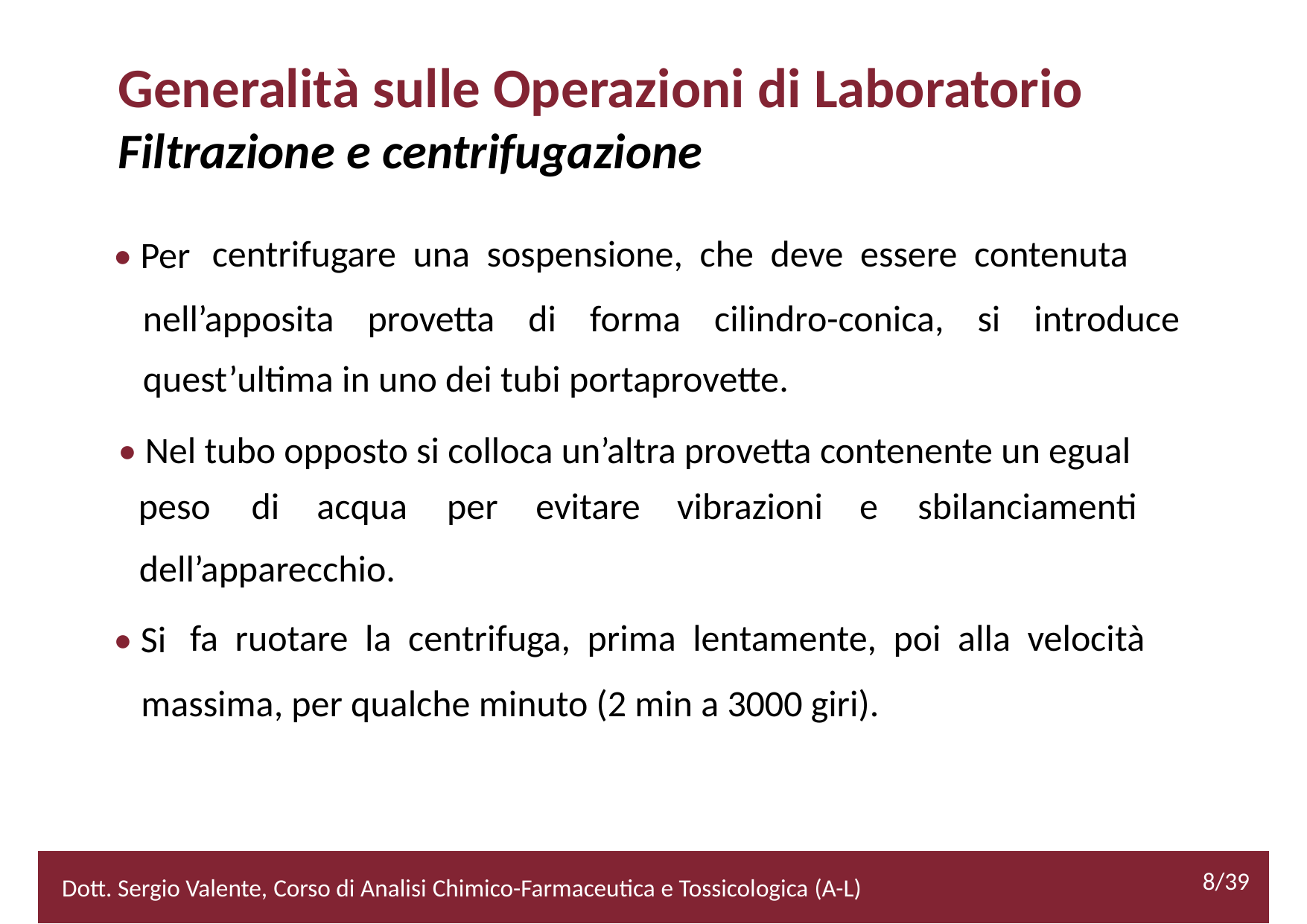

Generalità sulle Operazioni di Laboratorio
Filtrazione e centrifugazione
• Per
centrifugare  una  sospensione,  che  deve  essere  contenuta
	nell’apposita    provetta    di    forma    cilindro-conica,    si    introduce

	quest’ultima in uno dei tubi portaprovette.

• Nel tubo opposto si colloca un’altra provetta contenente un egual
peso
di
acqua
per
evitare
vibrazioni
e
sbilanciamenti
dell’apparecchio.
• Si
fa  ruotare  la  centrifuga,  prima  lentamente,  poi  alla  velocità
	massima, per qualche minuto (2 min a 3000 giri).

8/39
2/52
Dott. Sergio Valente, Corso di Analisi Chimico-Farmaceutica e Tossicologica (A-L)